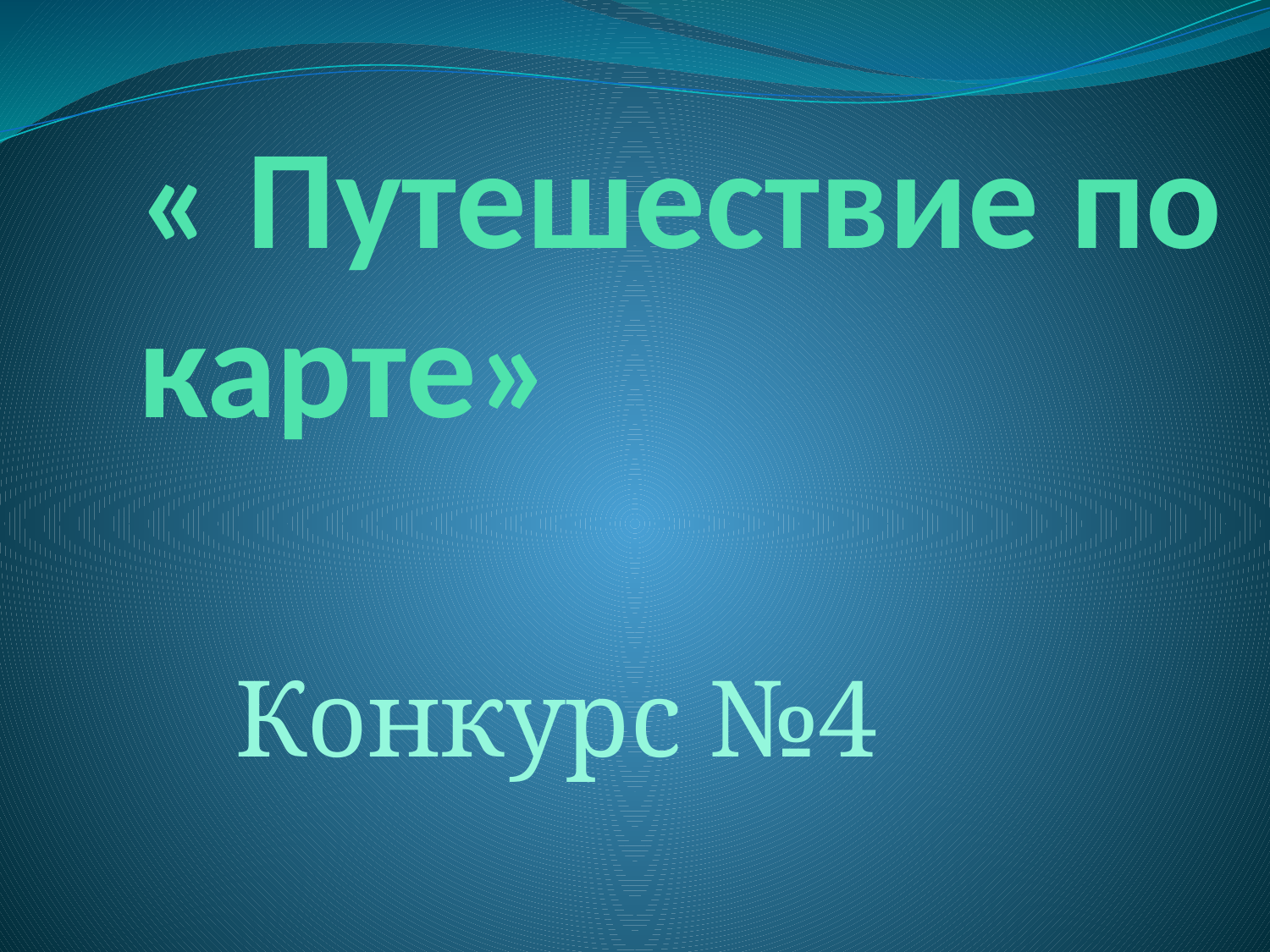

# « Путешествие по карте»
                                                                                     Конкурс №4